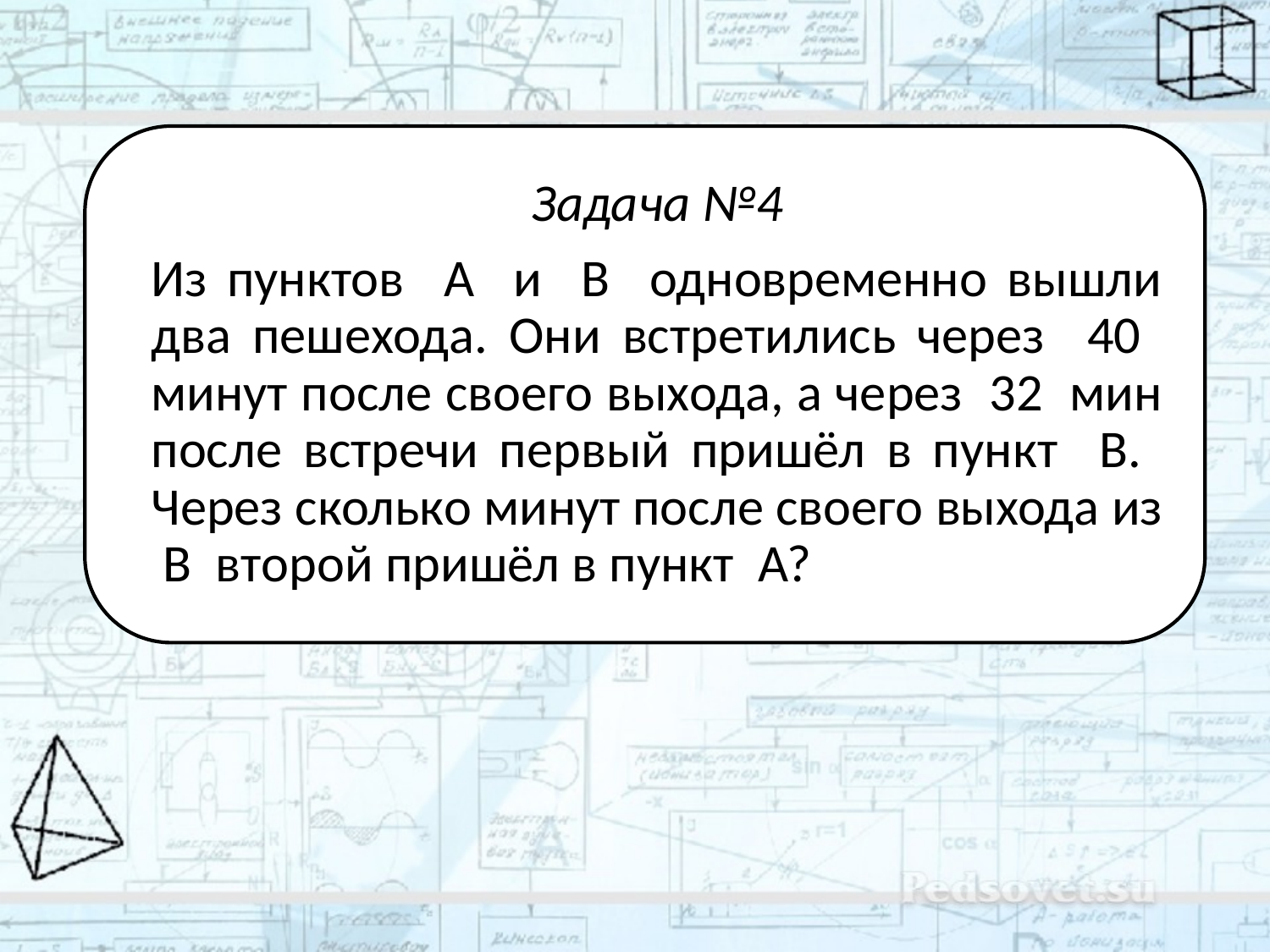

Задача №4
Из пунктов  A  и  B  одновременно вышли два пешехода. Они встретились через  40  минут после своего выхода, а через  32  мин после встречи первый пришёл в пункт  B.  Через сколько минут после своего выхода из  B  второй пришёл в пункт  A?